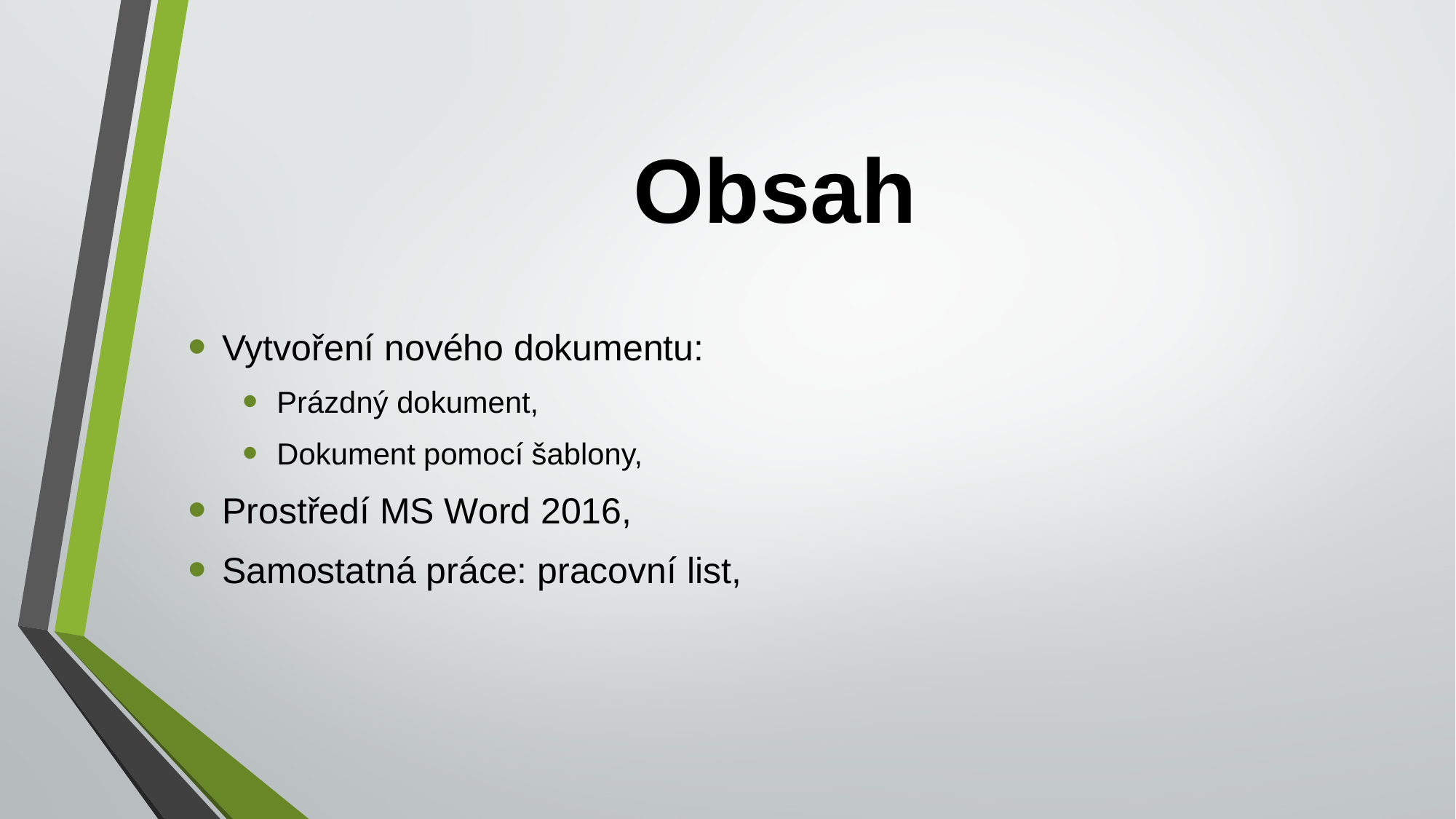

# Obsah
Vytvoření nového dokumentu:
Prázdný dokument,
Dokument pomocí šablony,
Prostředí MS Word 2016,
Samostatná práce: pracovní list,